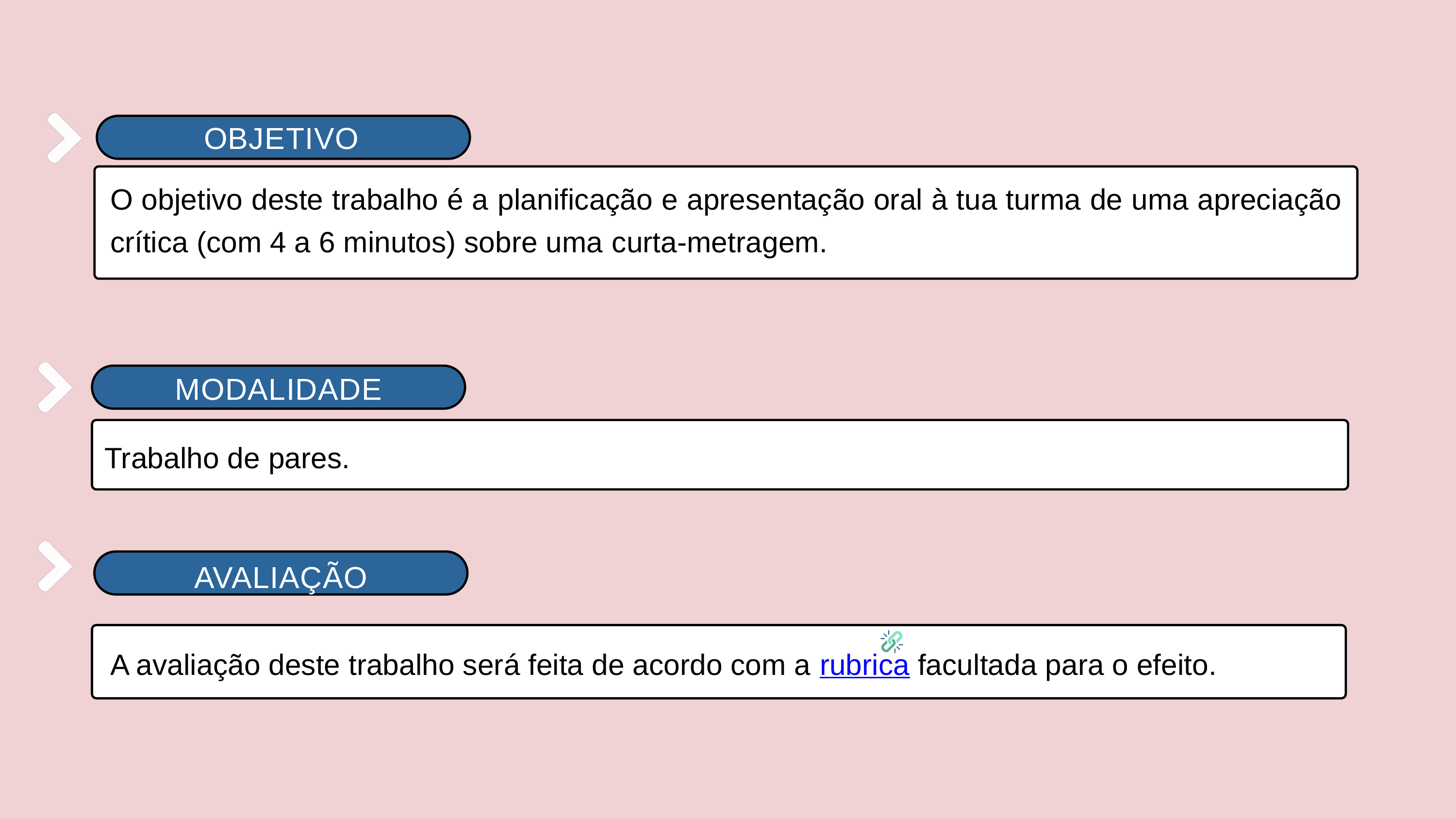

OBJETIVO

O objetivo deste trabalho é a planificação e apresentação oral à tua turma de uma apreciação crítica (com 4 a 6 minutos) sobre uma curta-metragem.

MODALIDADE

Trabalho de pares.

AVALIAÇÃO

A avaliação deste trabalho será feita de acordo com a rubrica facultada para o efeito.